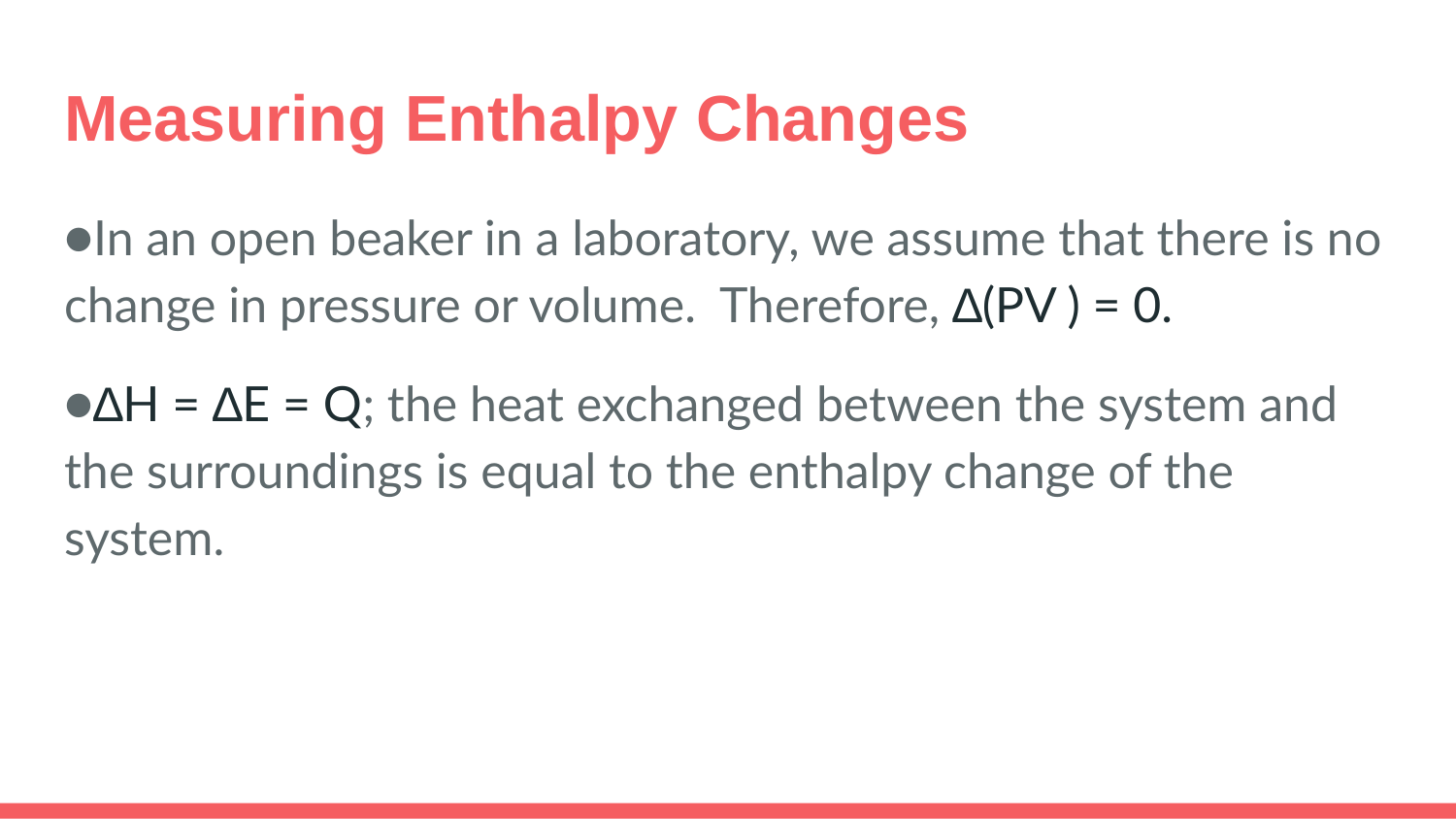

# Measuring Enthalpy Changes
In an open beaker in a laboratory, we assume that there is no change in pressure or volume.  Therefore, ∆(PV ) = 0.
∆H = ∆E = Q; the heat exchanged between the system and the surroundings is equal to the enthalpy change of the system.